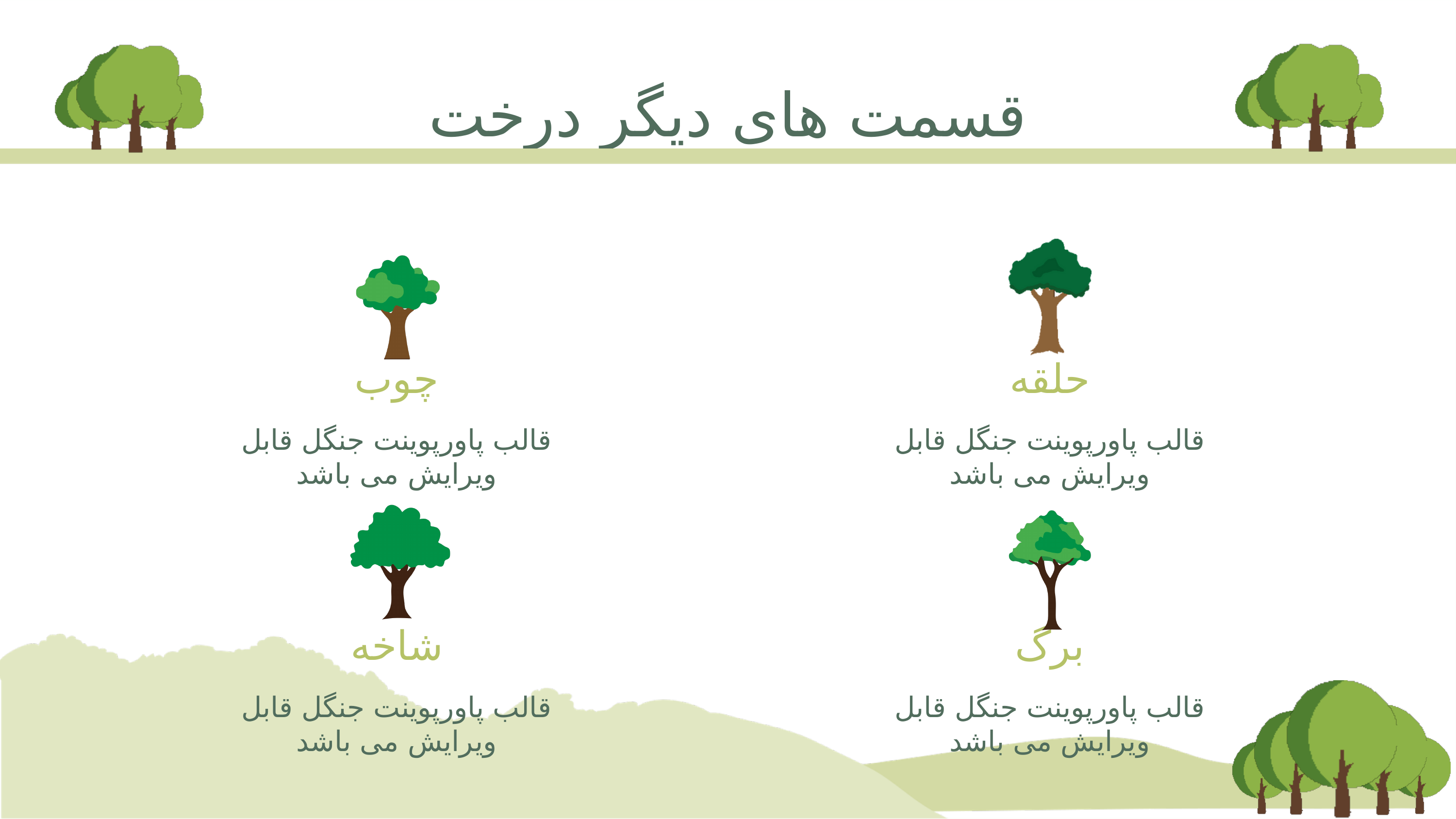

قسمت های دیگر درخت

چوب
حلقه
قالب پاورپوینت جنگل قابل ویرایش می باشد
قالب پاورپوینت جنگل قابل ویرایش می باشد

شاخه
برگ

قالب پاورپوینت جنگل قابل ویرایش می باشد
قالب پاورپوینت جنگل قابل ویرایش می باشد